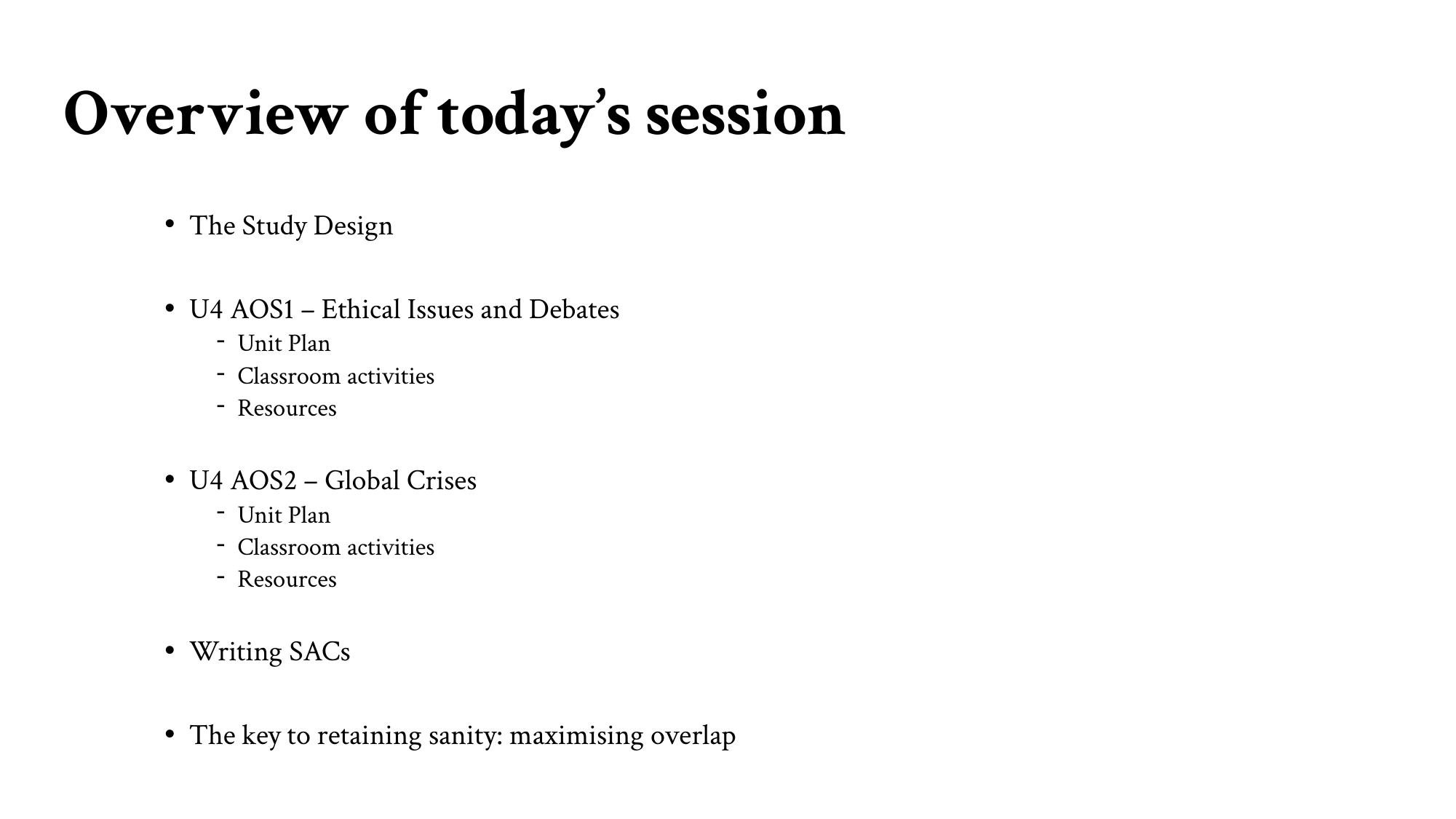

# Overview of today’s session
The Study Design

U4 AOS1 – Ethical Issues and Debates
Unit Plan
Classroom activities
Resources

U4 AOS2 – Global Crises
Unit Plan
Classroom activities
Resources

Writing SACs

The key to retaining sanity: maximising overlap